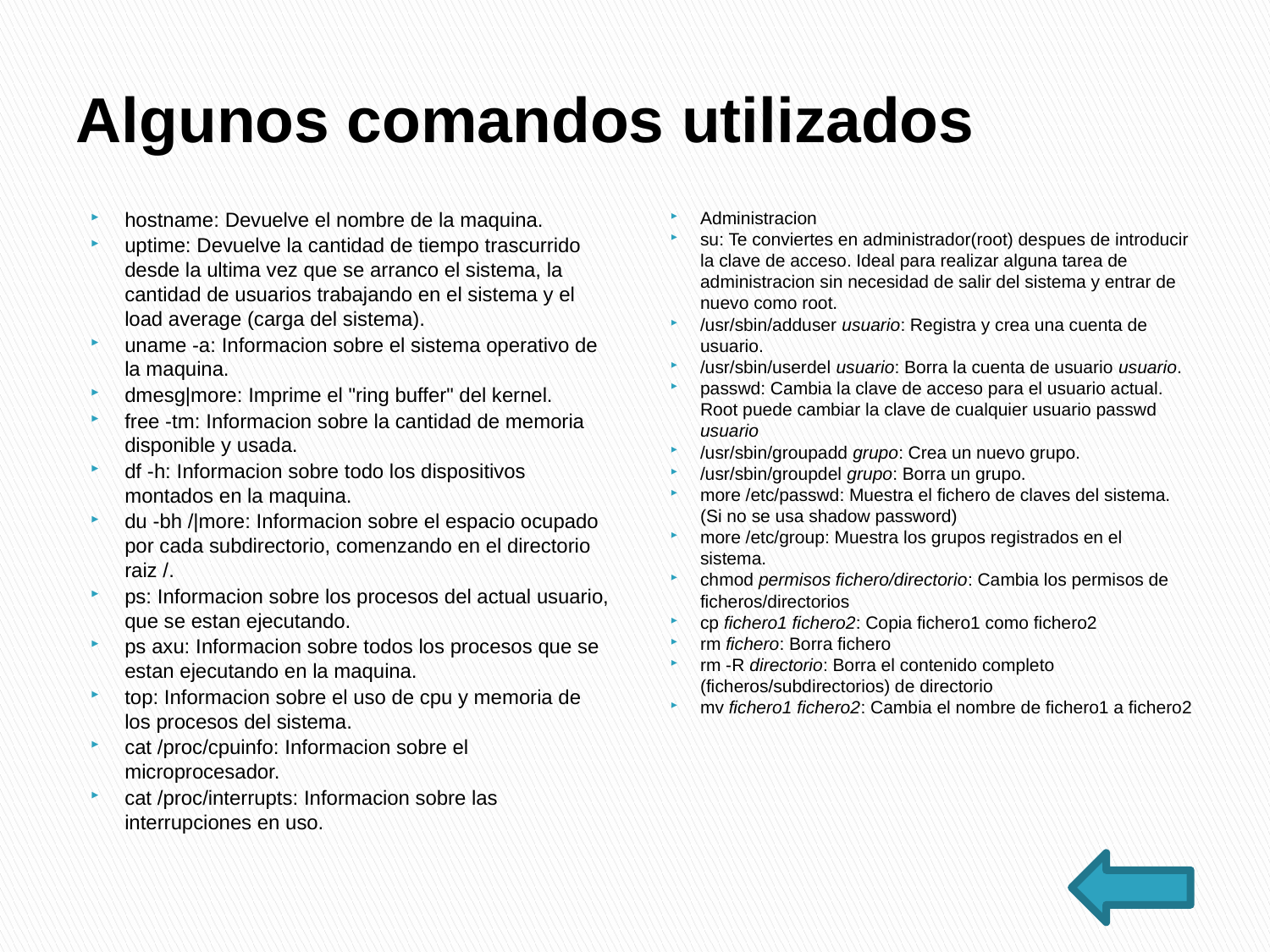

# Algunos comandos utilizados
hostname: Devuelve el nombre de la maquina.
uptime: Devuelve la cantidad de tiempo trascurrido desde la ultima vez que se arranco el sistema, la cantidad de usuarios trabajando en el sistema y el load average (carga del sistema).
uname -a: Informacion sobre el sistema operativo de la maquina.
dmesg|more: Imprime el "ring buffer" del kernel.
free -tm: Informacion sobre la cantidad de memoria disponible y usada.
df -h: Informacion sobre todo los dispositivos montados en la maquina.
du -bh /|more: Informacion sobre el espacio ocupado por cada subdirectorio, comenzando en el directorio raiz /.
ps: Informacion sobre los procesos del actual usuario, que se estan ejecutando.
ps axu: Informacion sobre todos los procesos que se estan ejecutando en la maquina.
top: Informacion sobre el uso de cpu y memoria de los procesos del sistema.
cat /proc/cpuinfo: Informacion sobre el microprocesador.
cat /proc/interrupts: Informacion sobre las interrupciones en uso.

Administracion
su: Te conviertes en administrador(root) despues de introducir la clave de acceso. Ideal para realizar alguna tarea de administracion sin necesidad de salir del sistema y entrar de nuevo como root.
/usr/sbin/adduser usuario: Registra y crea una cuenta de usuario.
/usr/sbin/userdel usuario: Borra la cuenta de usuario usuario.
passwd: Cambia la clave de acceso para el usuario actual. Root puede cambiar la clave de cualquier usuario passwd usuario
/usr/sbin/groupadd grupo: Crea un nuevo grupo.
/usr/sbin/groupdel grupo: Borra un grupo.
more /etc/passwd: Muestra el fichero de claves del sistema. (Si no se usa shadow password)
more /etc/group: Muestra los grupos registrados en el sistema.
chmod permisos fichero/directorio: Cambia los permisos de ficheros/directorios
cp fichero1 fichero2: Copia fichero1 como fichero2
rm fichero: Borra fichero
rm -R directorio: Borra el contenido completo (ficheros/subdirectorios) de directorio
mv fichero1 fichero2: Cambia el nombre de fichero1 a fichero2